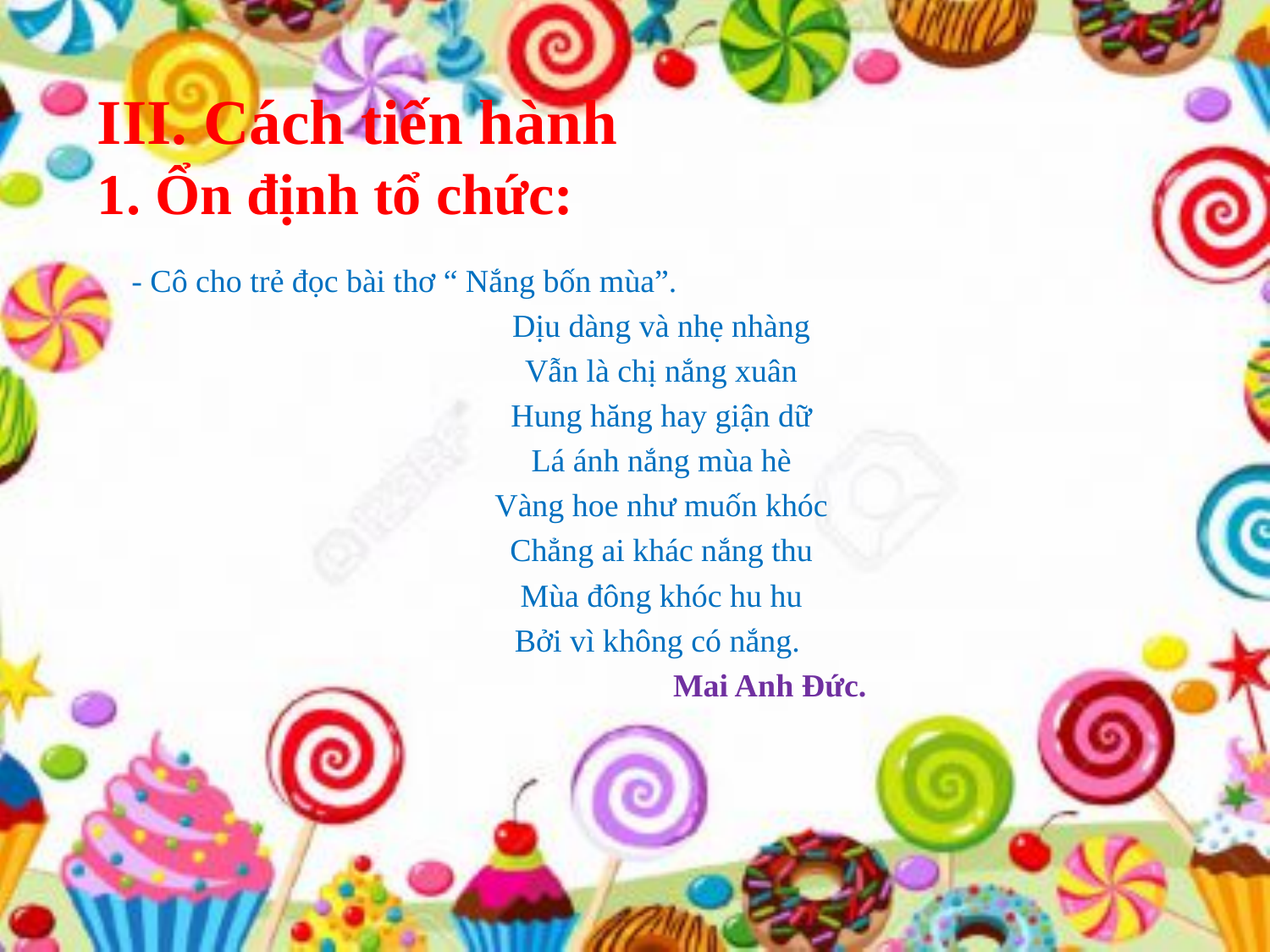

# III. Cách tiến hành 1. Ổn định tổ chức:
 - Cô cho trẻ đọc bài thơ “ Nắng bốn mùa”.
Dịu dàng và nhẹ nhàng
Vẫn là chị nắng xuân
Hung hăng hay giận dữ
Lá ánh nắng mùa hè
Vàng hoe như muốn khóc
Chẳng ai khác nắng thu
Mùa đông khóc hu hu
Bởi vì không có nắng.
                           Mai Anh Đức.